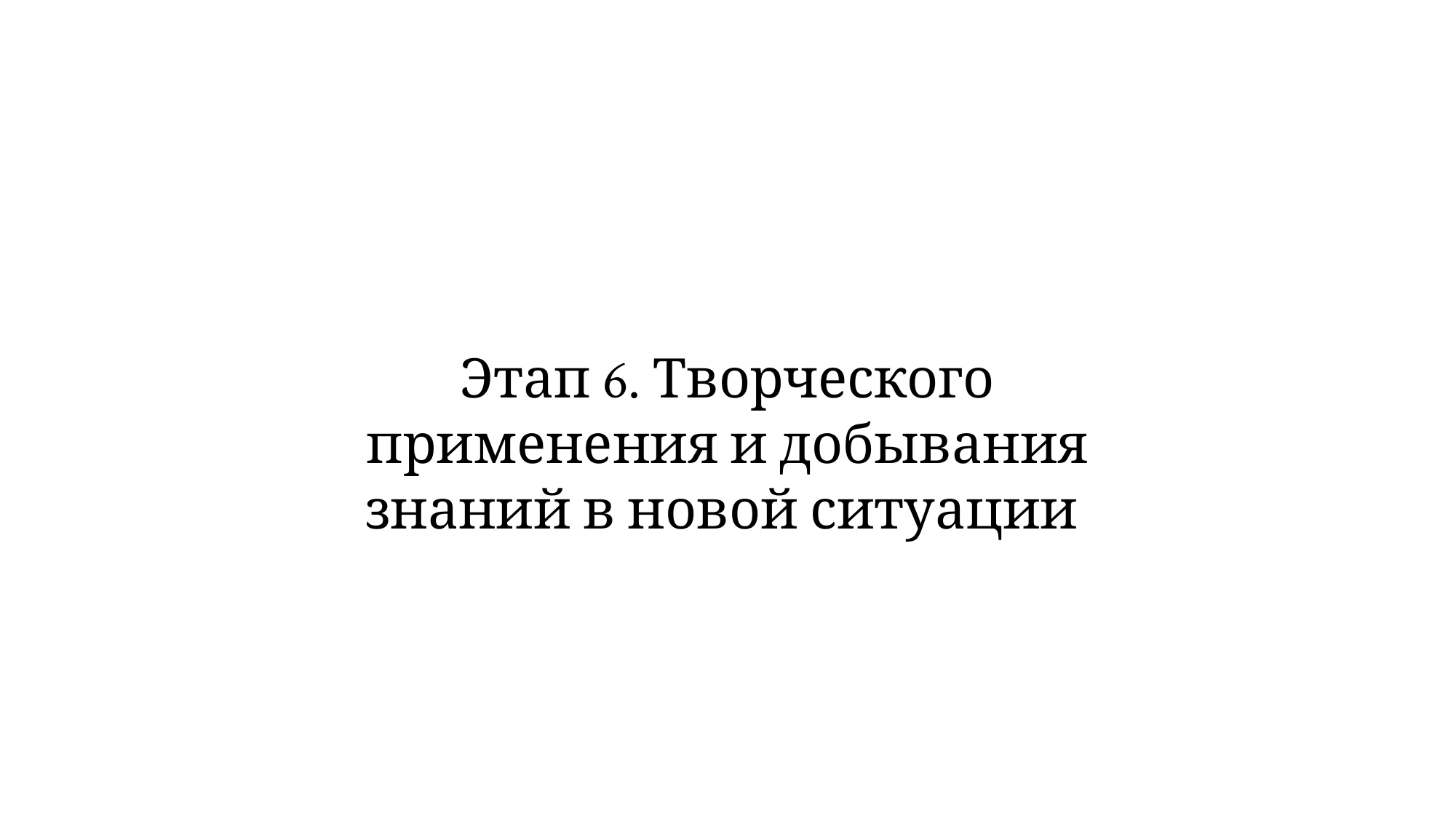

Этап 6. Творческого применения и добывания знаний в новой ситуации